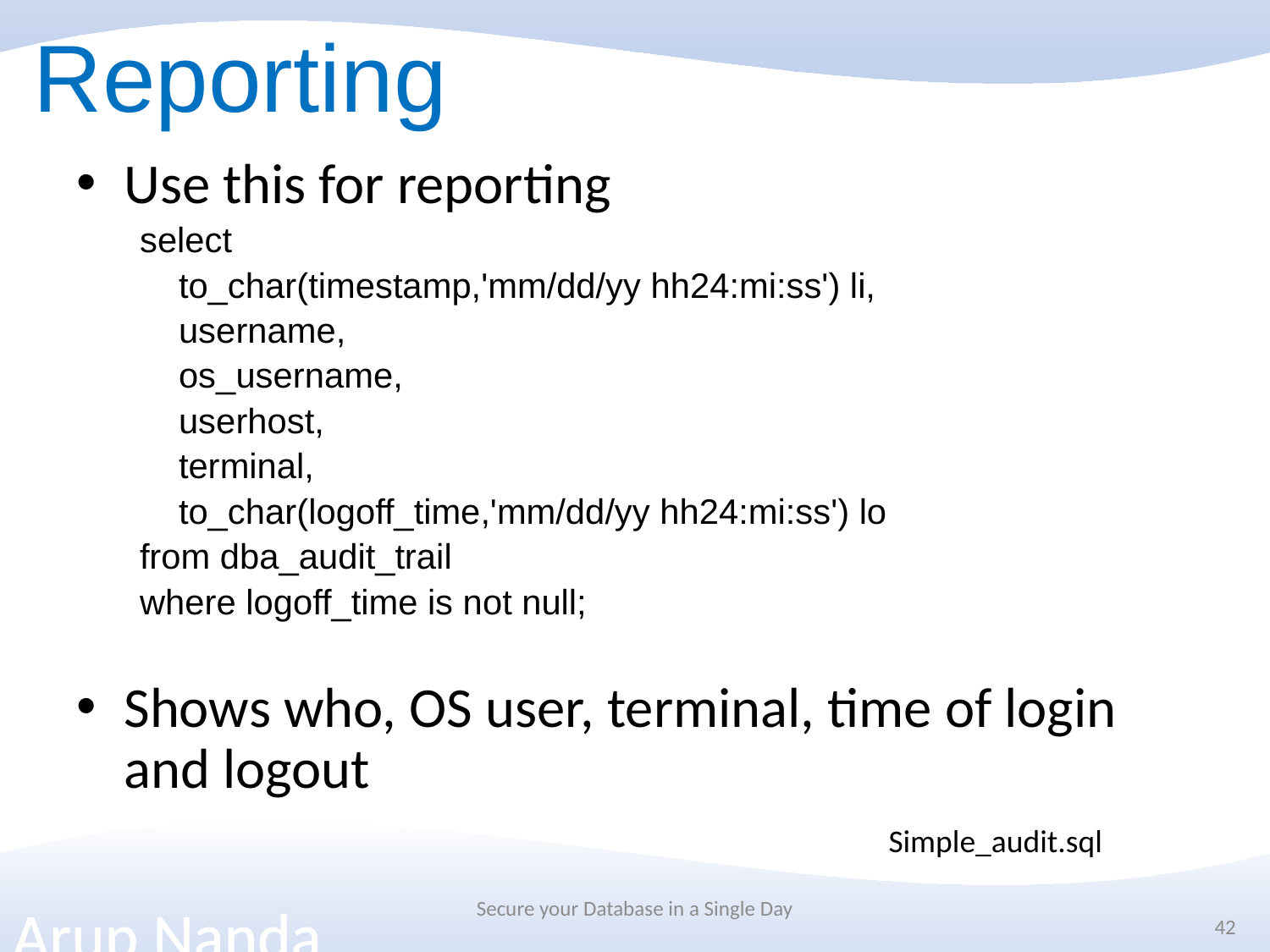

# Reporting
Use this for reporting
select
    to_char(timestamp,'mm/dd/yy hh24:mi:ss') li,
    username,
    os_username,
    userhost,
    terminal,
    to_char(logoff_time,'mm/dd/yy hh24:mi:ss') lo
from dba_audit_trail
where logoff_time is not null;

Shows who, OS user, terminal, time of login and logout
Simple_audit.sql
Secure your Database in a Single Day
42